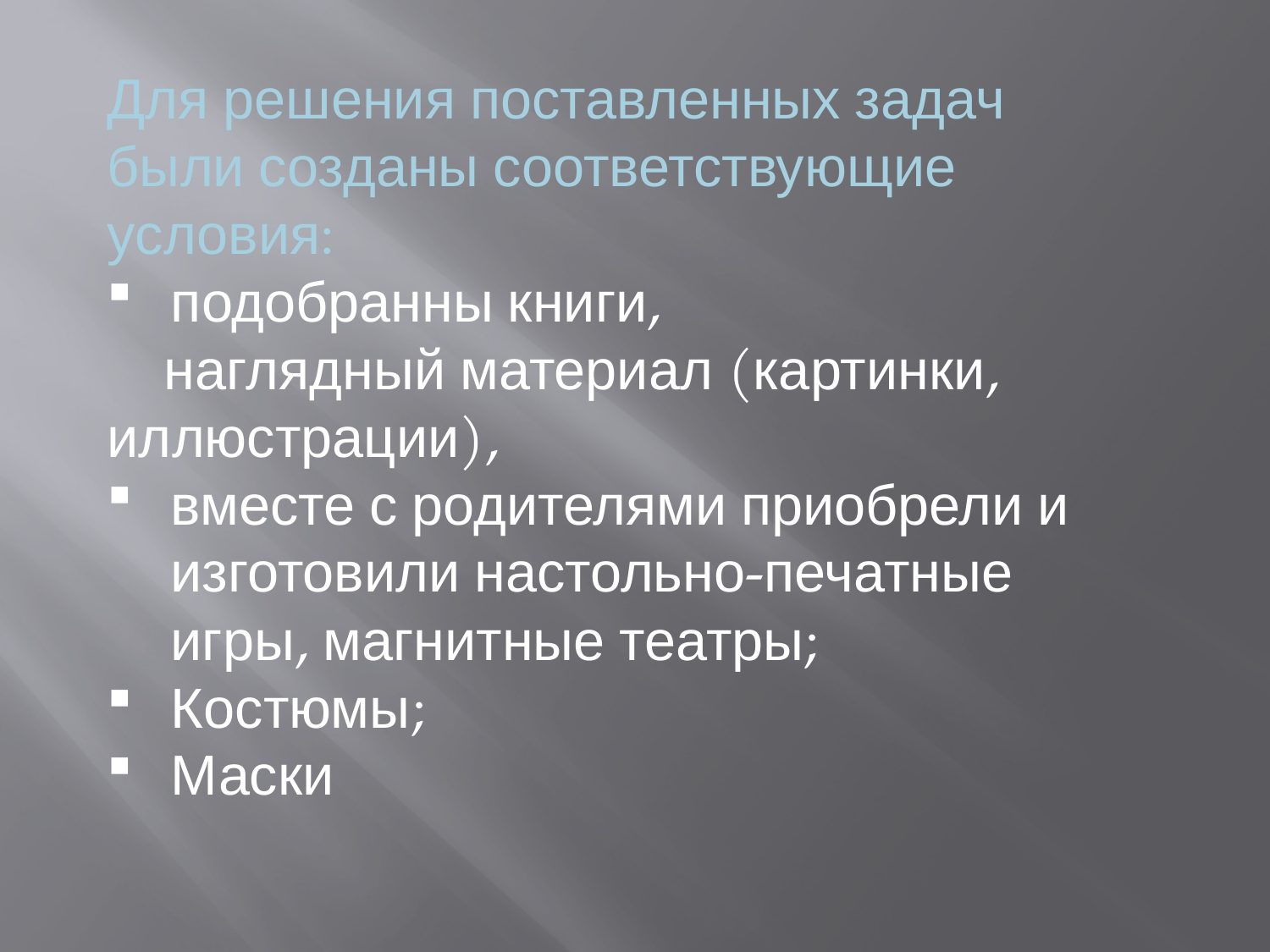

Для решения поставленных задач были созданы соответствующие условия:
подобранны книги,
    наглядный материал (картинки,      иллюстрации),
вместе с родителями приобрели и изготовили настольно-печатные игры, магнитные театры;
Костюмы;
Маски